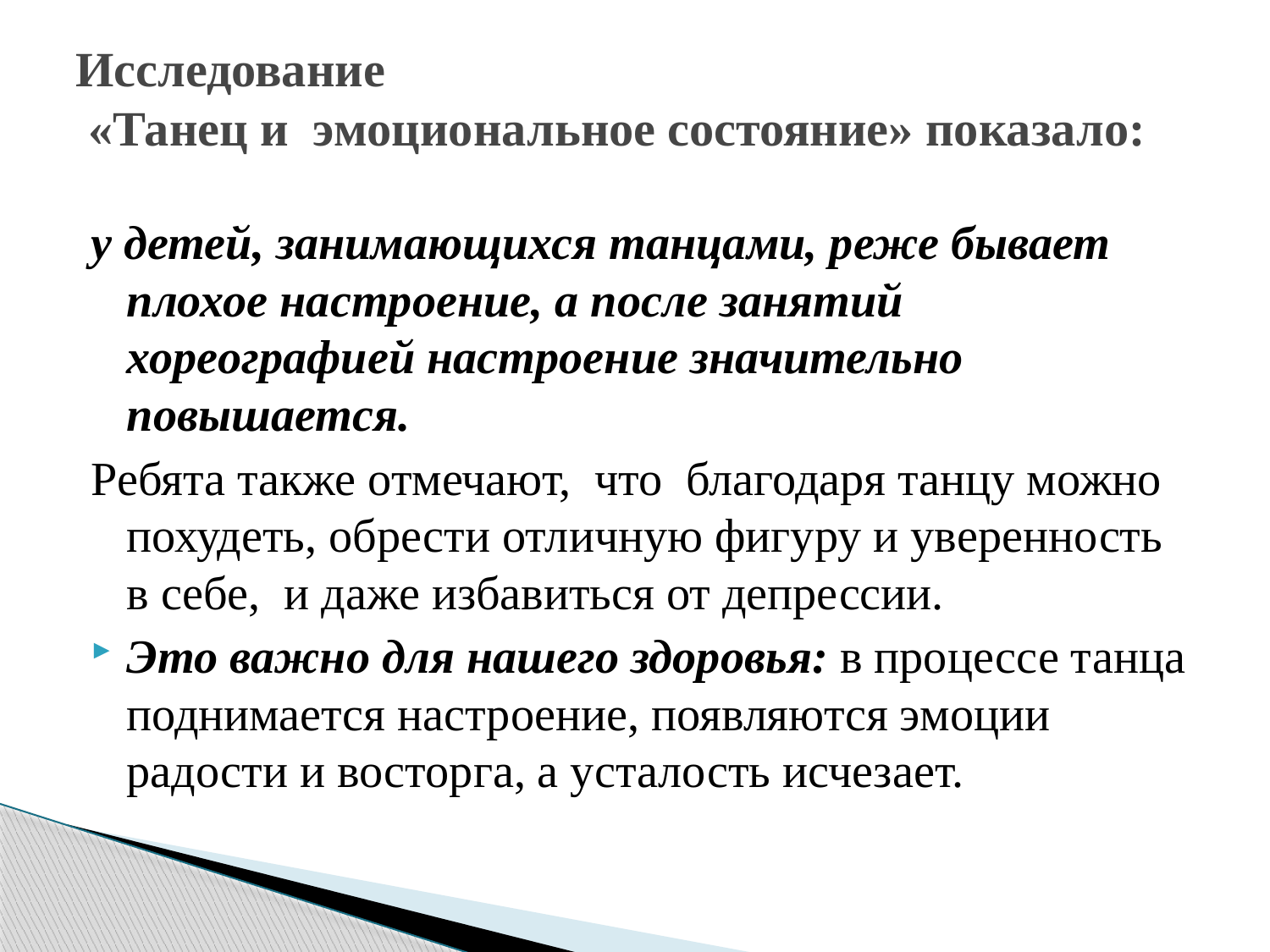

# Исследование «Танец и  эмоциональное состояние» показало:
у детей, занимающихся танцами, реже бывает плохое настроение, а после занятий  хореографией настроение значительно повышается.
Ребята также отмечают,  что  благодаря танцу можно похудеть, обрести отличную фигуру и уверенность в себе,  и даже избавиться от депрессии.
Это важно для нашего здоровья: в процессе танца поднимается настроение, появляются эмоции радости и восторга, а усталость исчезает.